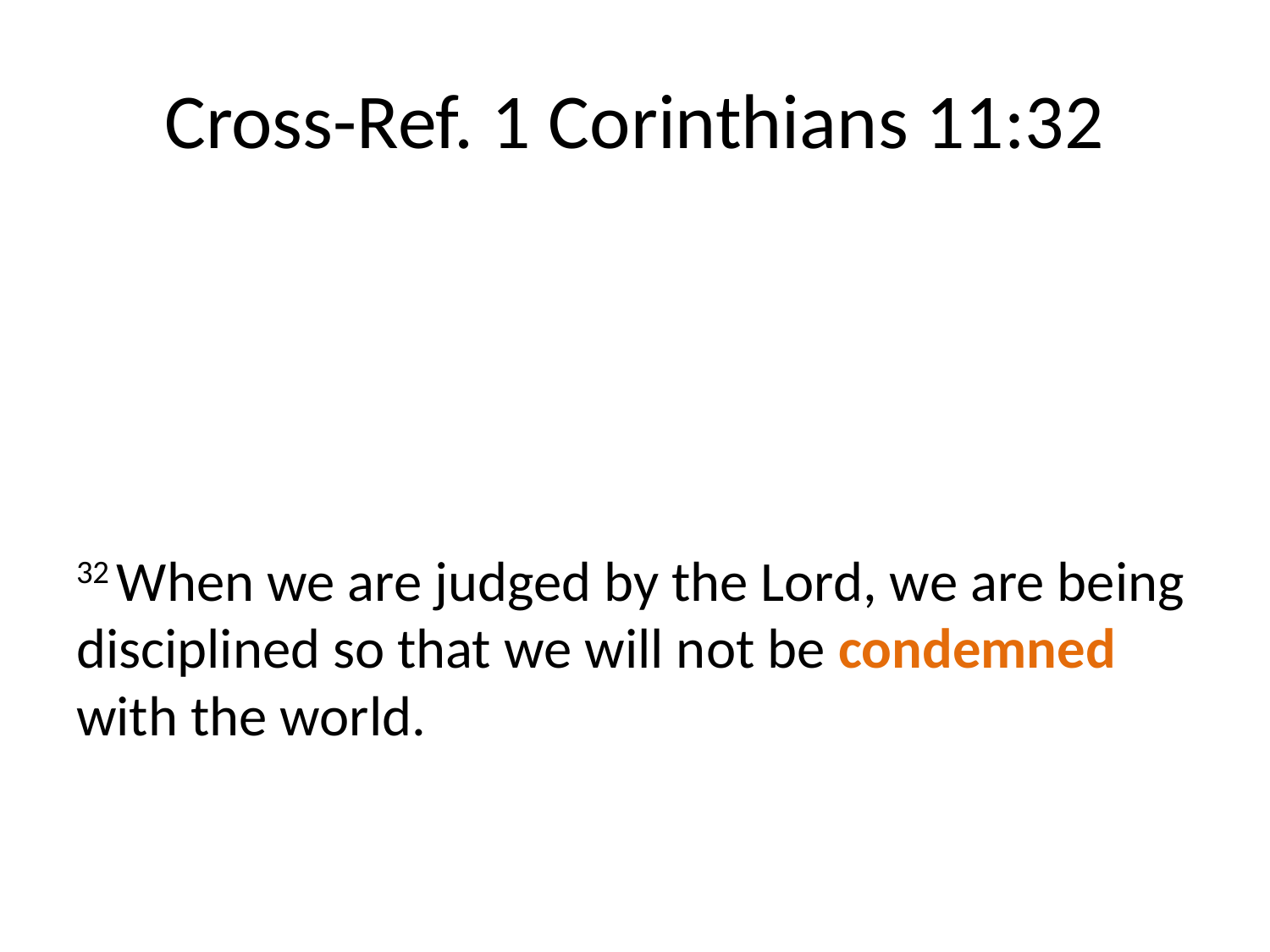

# Cross-Ref. 1 Corinthians 11:32

32 When we are judged by the Lord, we are being disciplined so that we will not be condemned with the world.